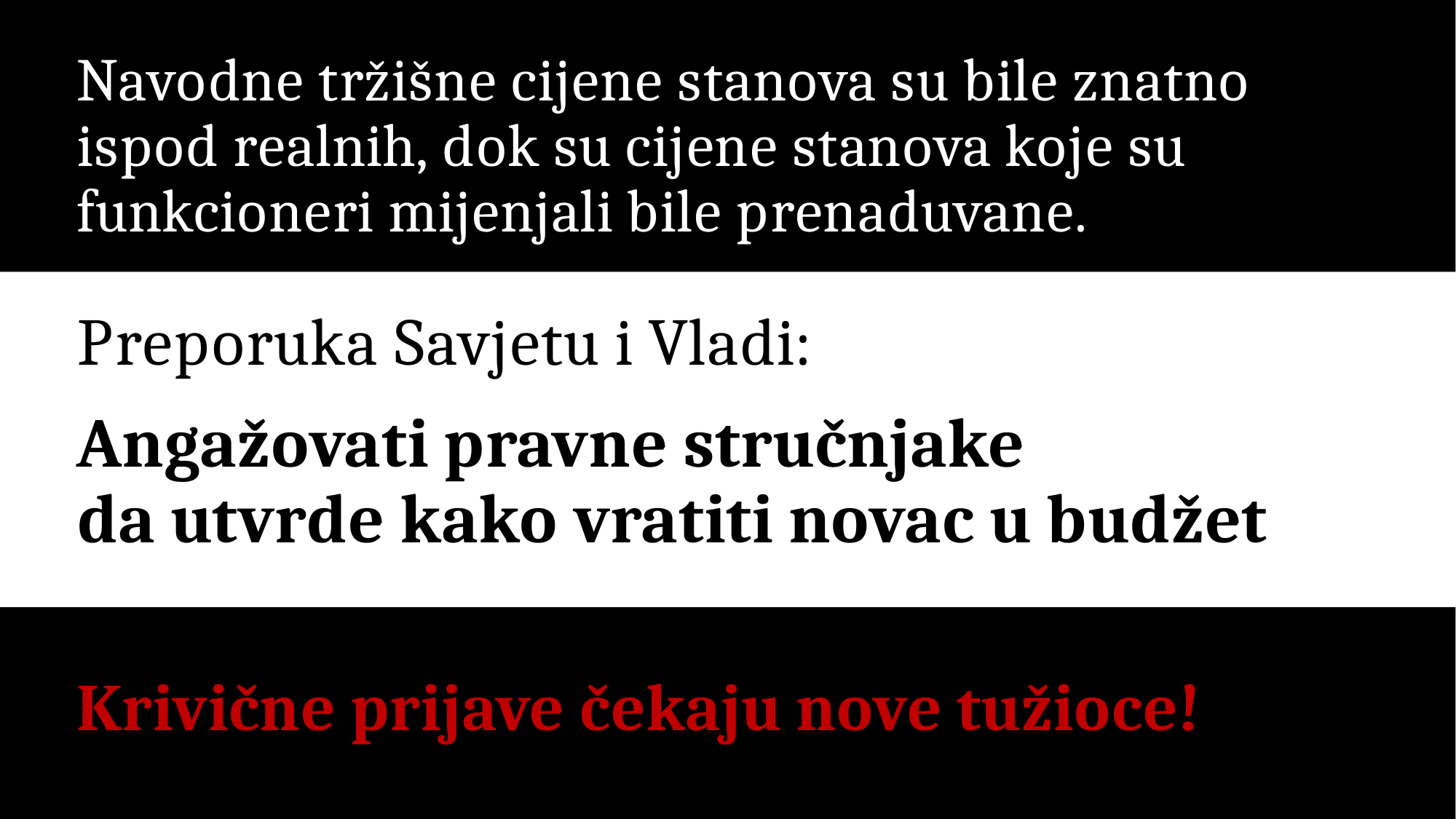

Navodne tržišne cijene stanova su bile znatno ispod realnih, dok su cijene stanova koje su funkcioneri mijenjali bile prenaduvane.

Preporuka Savjetu i Vladi:
Angažovati pravne stručnjake
da utvrde kako vratiti novac u budžet

Krivične prijave čekaju nove tužioce!